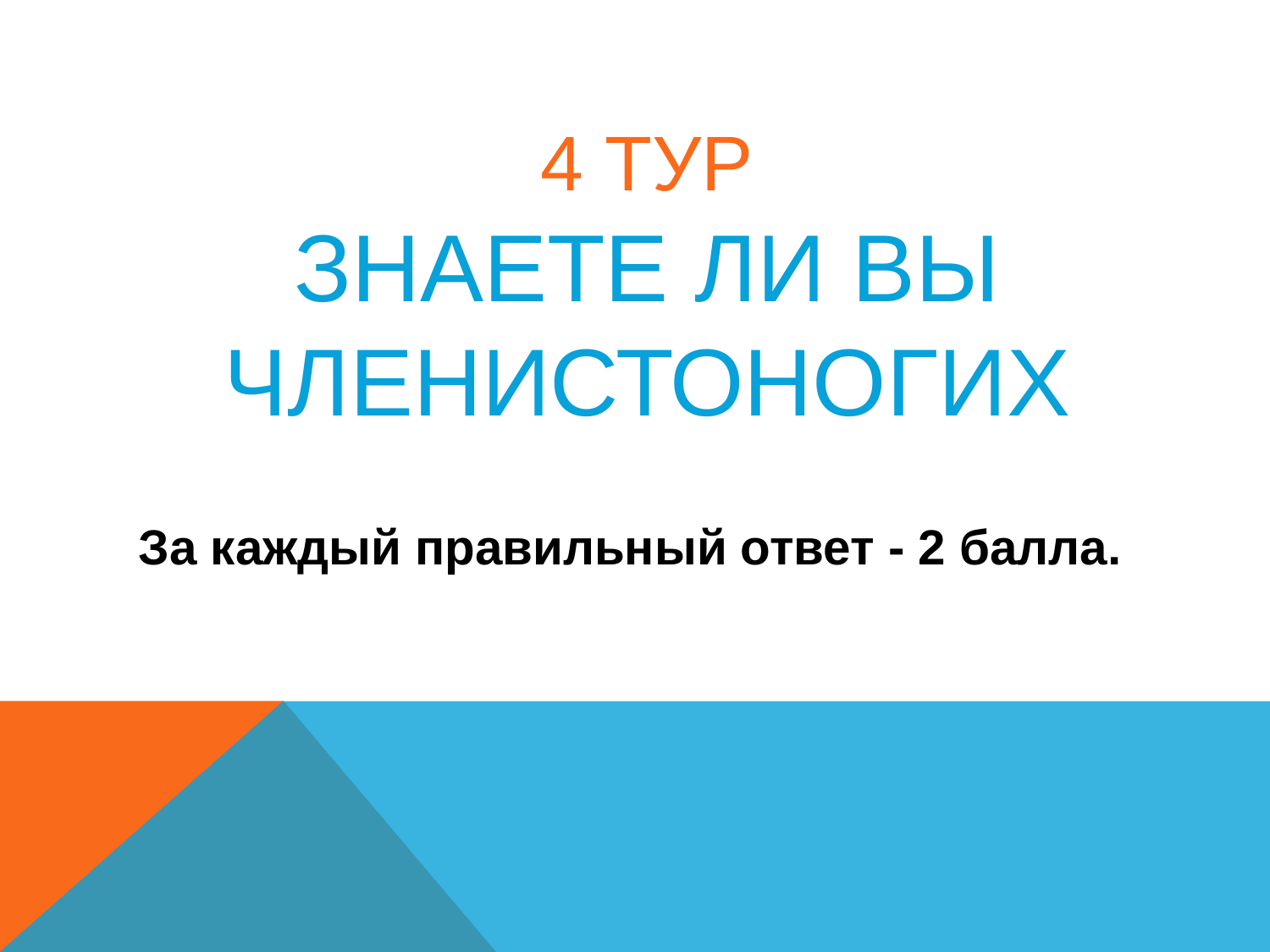

# 4 тУР ЗНАЕТЕ ЛИ ВЫ ЧЛЕНИСТОНОГИХ

За каждый правильный ответ - 2 балла.